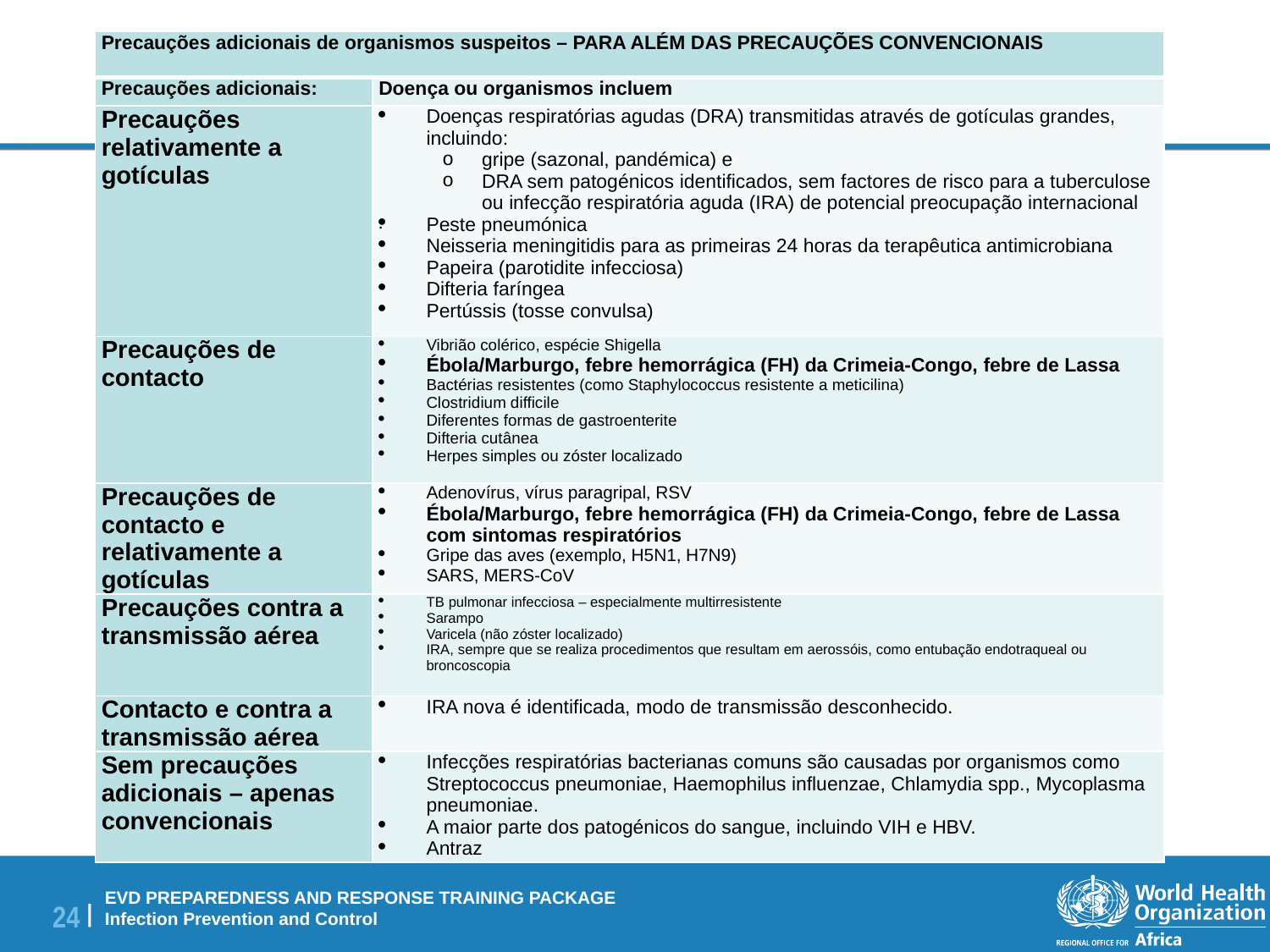

| Precauções adicionais de organismos suspeitos – PARA ALÉM DAS PRECAUÇÕES CONVENCIONAIS |  |
| --- | --- |
| Precauções adicionais: | Doença ou organismos incluem |
| Precauções relativamente a gotículas | Doenças respiratórias agudas (DRA) transmitidas através de gotículas grandes, incluindo: gripe (sazonal, pandémica) e DRA sem patogénicos identificados, sem factores de risco para a tuberculose ou infecção respiratória aguda (IRA) de potencial preocupação internacional Peste pneumónica Neisseria meningitidis para as primeiras 24 horas da terapêutica antimicrobiana Papeira (parotidite infecciosa) Difteria faríngea Pertússis (tosse convulsa) |
| Precauções de contacto | Vibrião colérico, espécie Shigella Ébola/Marburgo, febre hemorrágica (FH) da Crimeia-Congo, febre de Lassa Bactérias resistentes (como Staphylococcus resistente a meticilina) Clostridium difficile Diferentes formas de gastroenterite Difteria cutânea Herpes simples ou zóster localizado |
| Precauções de contacto e relativamente a gotículas | Adenovírus, vírus paragripal, RSV Ébola/Marburgo, febre hemorrágica (FH) da Crimeia-Congo, febre de Lassa com sintomas respiratórios Gripe das aves (exemplo, H5N1, H7N9) SARS, MERS-CoV |
| Precauções contra a transmissão aérea | TB pulmonar infecciosa – especialmente multirresistente Sarampo Varicela (não zóster localizado) IRA, sempre que se realiza procedimentos que resultam em aerossóis, como entubação endotraqueal ou broncoscopia |
| Contacto e contra a transmissão aérea | IRA nova é identificada, modo de transmissão desconhecido. |
| Sem precauções adicionais – apenas convencionais | Infecções respiratórias bacterianas comuns são causadas por organismos como Streptococcus pneumoniae, Haemophilus influenzae, Chlamydia spp., Mycoplasma pneumoniae. A maior parte dos patogénicos do sangue, incluindo VIH e HBV. Antraz |
.